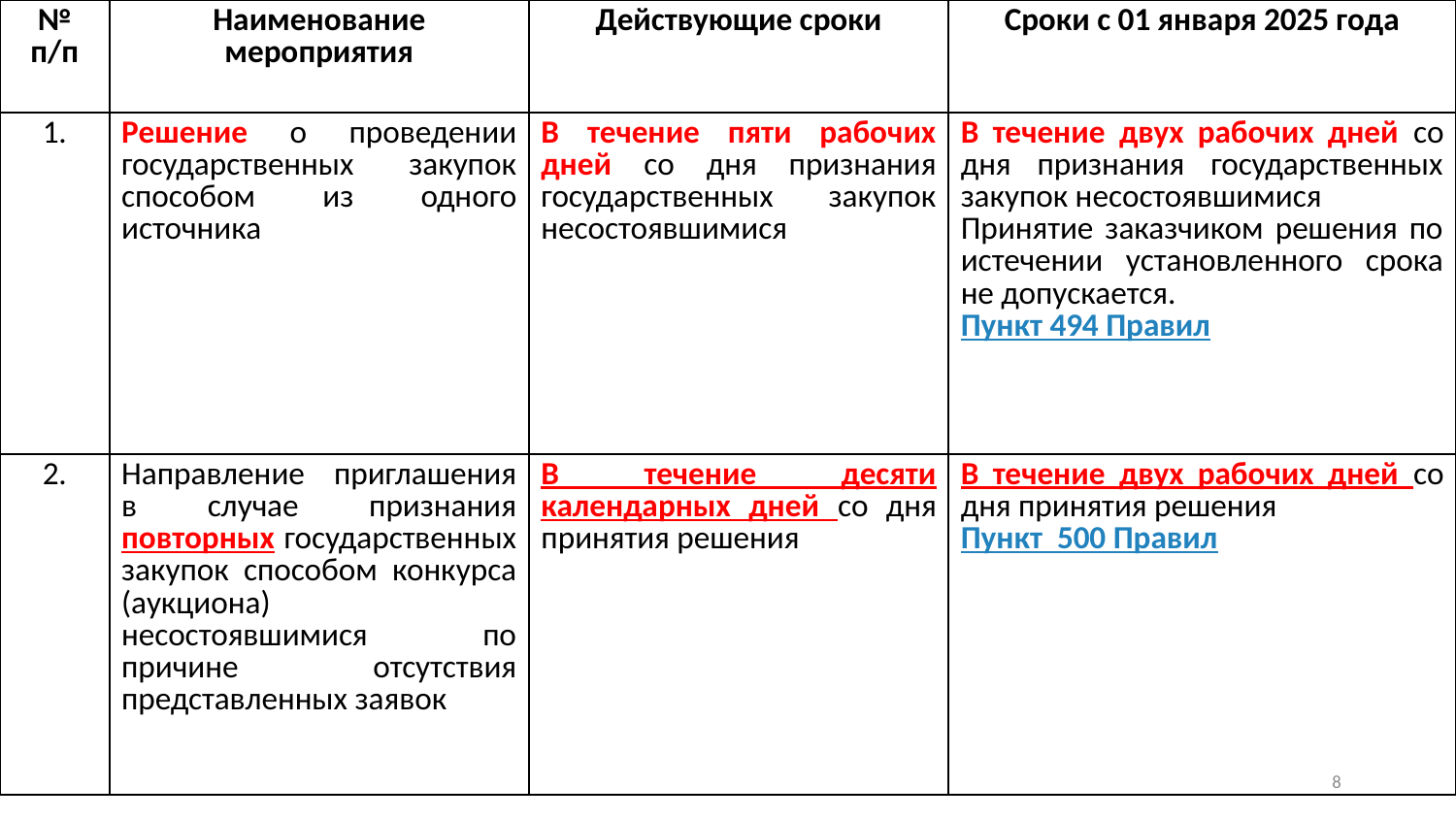

| № п/п | Наименование мероприятия | Действующие сроки | Сроки с 01 января 2025 года |
| --- | --- | --- | --- |
| 1. | Решение о проведении государственных закупок способом из одного источника | В течение пяти рабочих дней со дня признания государственных закупок несостоявшимися | В течение двух рабочих дней со дня признания государственных закупок несостоявшимися Принятие заказчиком решения по истечении установленного срока не допускается. Пункт 494 Правил |
| 2. | Направление приглашения в случае признания повторных государственных закупок способом конкурса (аукциона) несостоявшимися по причине отсутствия представленных заявок | В течение десяти календарных дней со дня принятия решения | В течение двух рабочих дней со дня принятия решения Пункт 500 Правил |
8